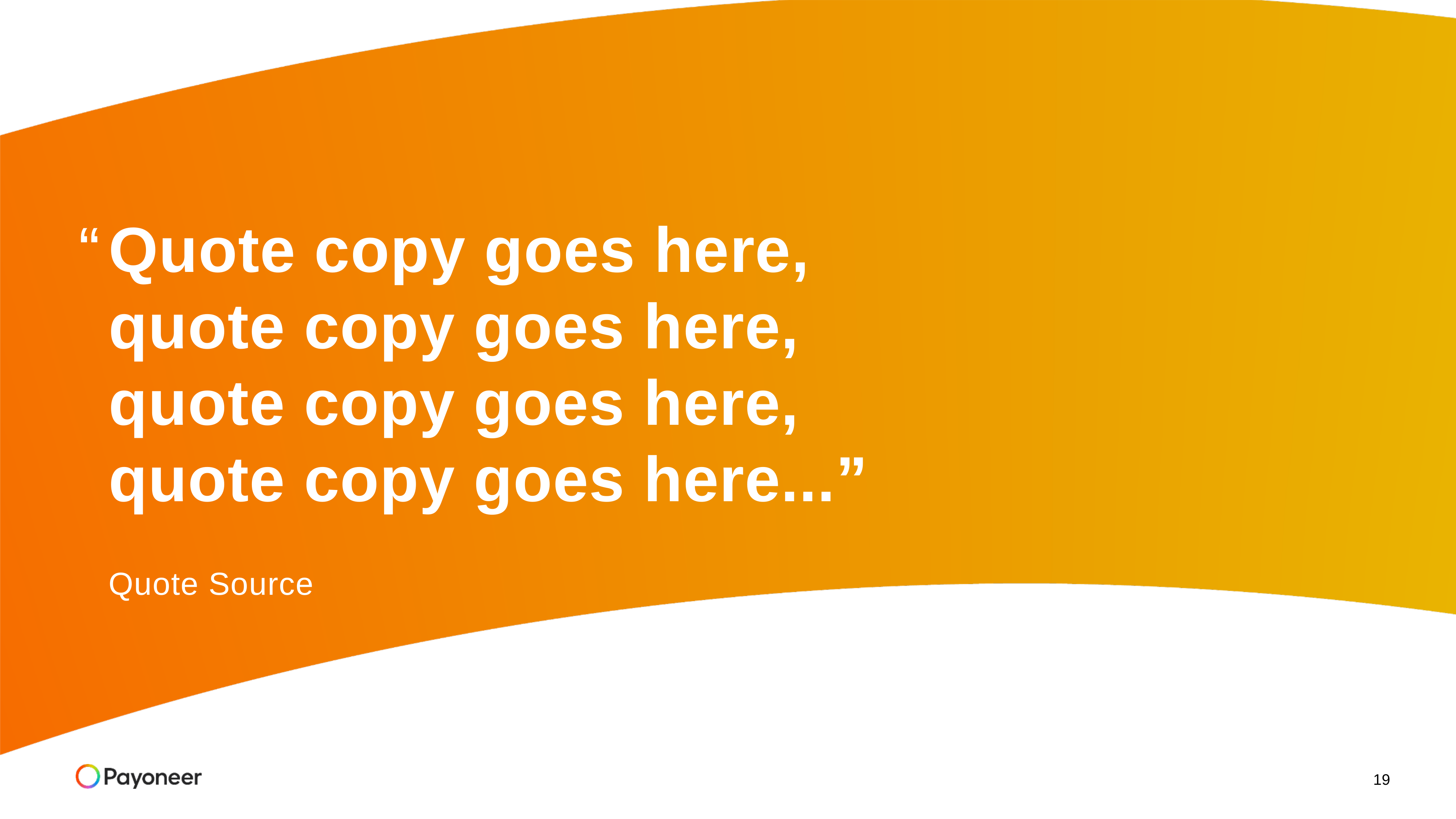

“
# Quote copy goes here, quote copy goes here, quote copy goes here, quote copy goes here...”
Quote Source
19